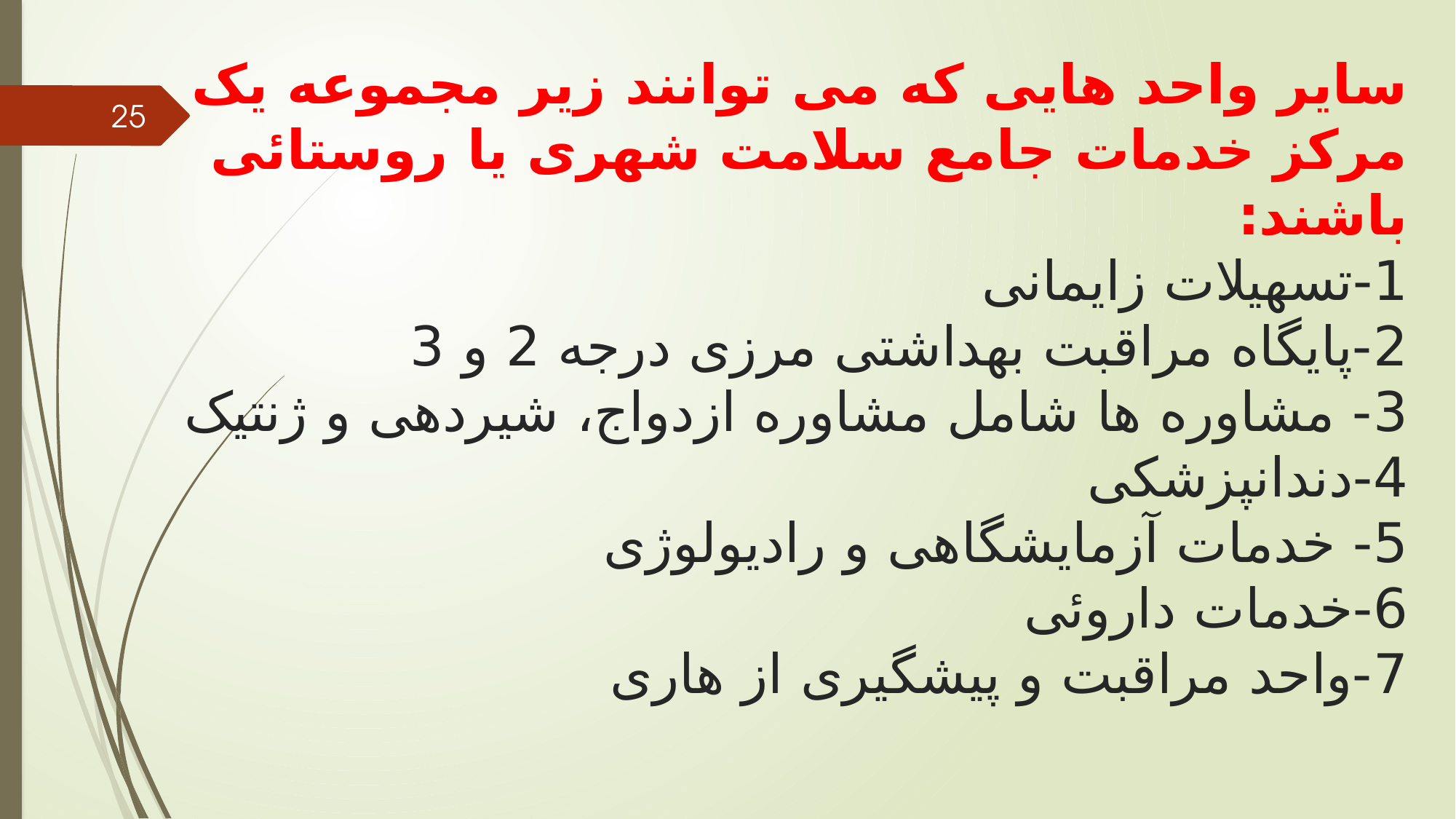

# سایر واحد هایی که می توانند زیر مجموعه یک مرکز خدمات جامع سلامت شهری یا روستائی باشند: 1-تسهیلات زایمانی 2-پایگاه مراقبت بهداشتی مرزی درجه 2 و 3 3- مشاوره ها شامل مشاوره ازدواج، شیردهی و ژنتیک 4-دندانپزشکی 5- خدمات آزمایشگاهی و رادیولوژی 6-خدمات داروئی 7-واحد مراقبت و پیشگیری از هاری
25